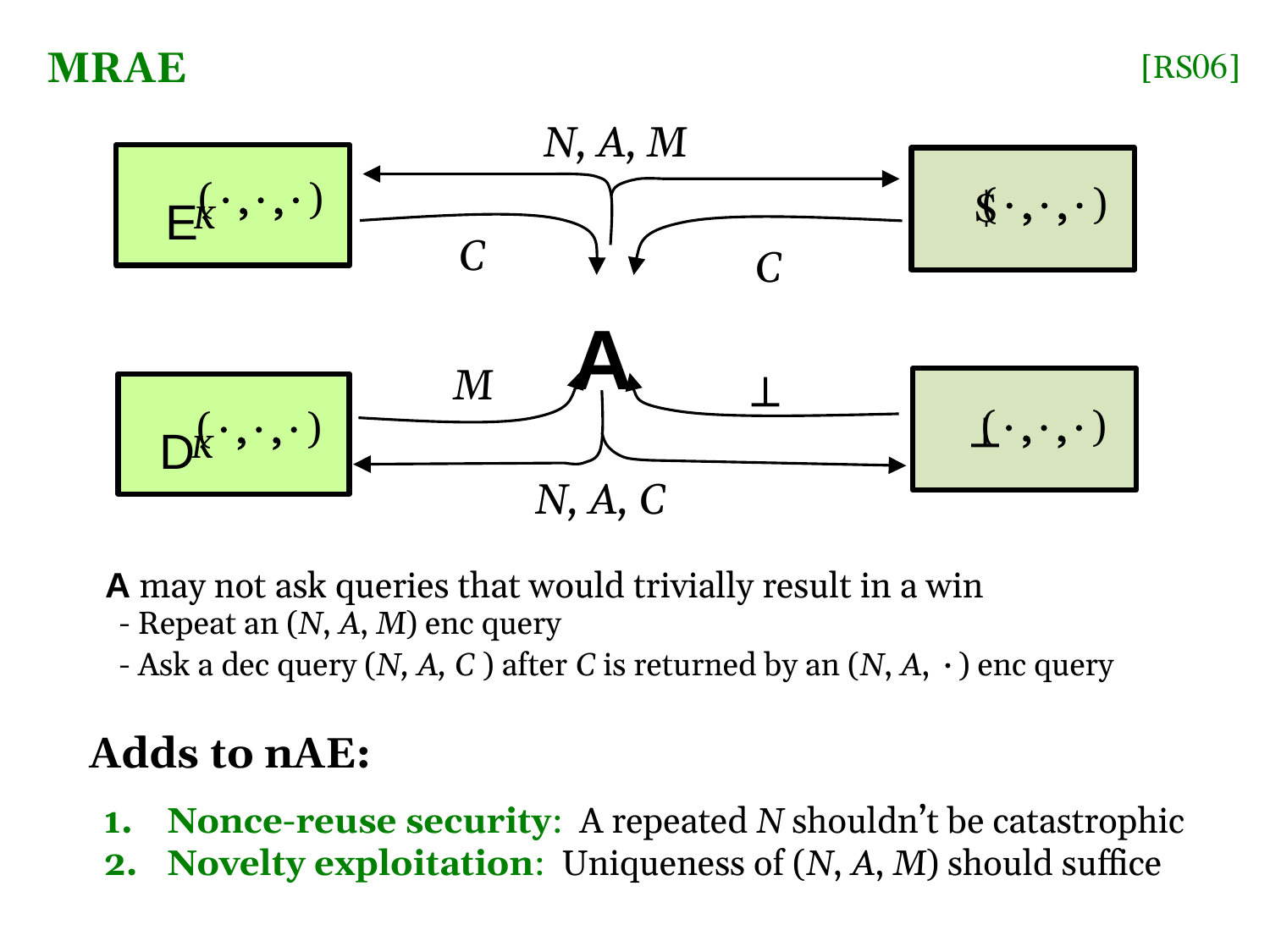

MRAE
[RS06]
 N, A, M

(⋅,⋅,⋅)
(⋅,⋅,⋅)

$

E
K

C
C
A
M
⊥

(⋅,⋅,⋅)
(⋅,⋅,⋅)
⊥
D
K

N, A, C
A may not ask queries that would trivially result in a win
  - Repeat an (N, A, M) enc query
  - Ask a dec query (N, A, C ) after C is returned by an (N, A, ⋅) enc query
Adds to nAE:
Nonce-reuse security:  A repeated N shouldn’t be catastrophic
Novelty exploitation:  Uniqueness of (N, A, M) should suffice